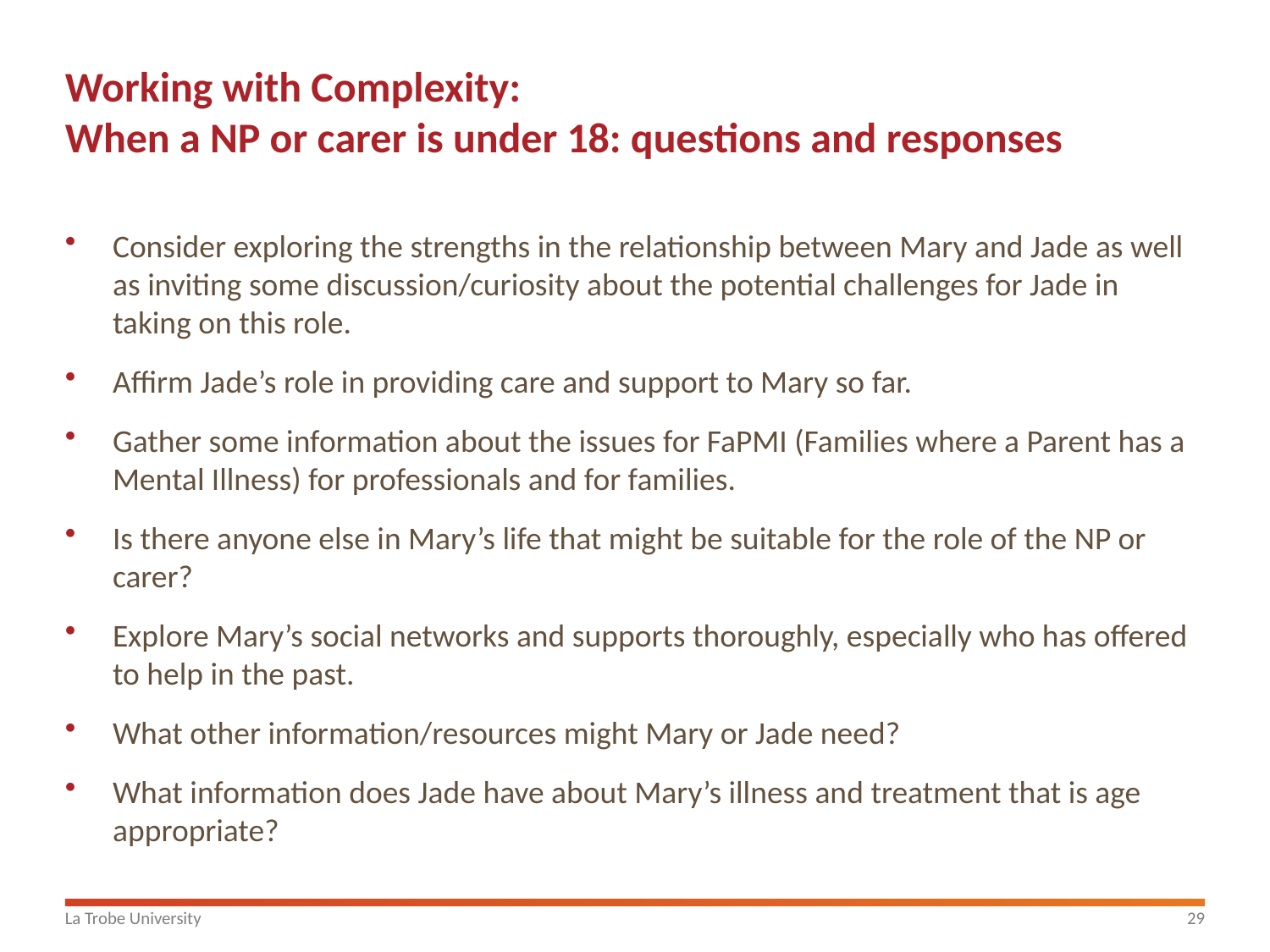

# Working with Complexity: When a NP or carer is under 18: questions and responses
Consider exploring the strengths in the relationship between Mary and Jade as well as inviting some discussion/curiosity about the potential challenges for Jade in taking on this role.
Affirm Jade’s role in providing care and support to Mary so far.
Gather some information about the issues for FaPMI (Families where a Parent has a Mental Illness) for professionals and for families.
Is there anyone else in Mary’s life that might be suitable for the role of the NP or carer?
Explore Mary’s social networks and supports thoroughly, especially who has offered to help in the past.
What other information/resources might Mary or Jade need?
What information does Jade have about Mary’s illness and treatment that is age appropriate?